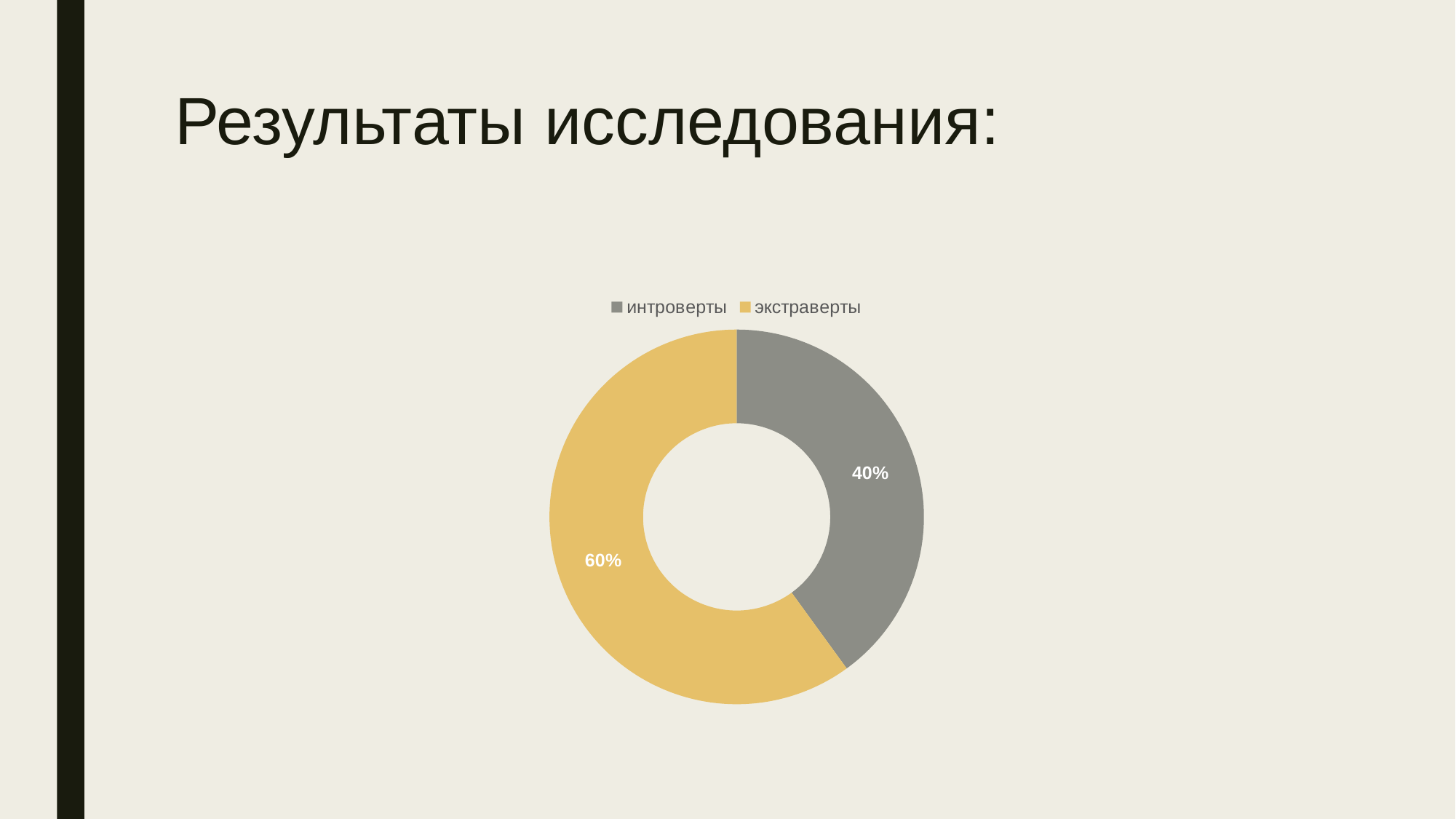

# Результаты исследования:

### Chart

| Category | Продажи |
|---|---|
| интроверты | 2.0 |
| экстраверты | 3.0 |